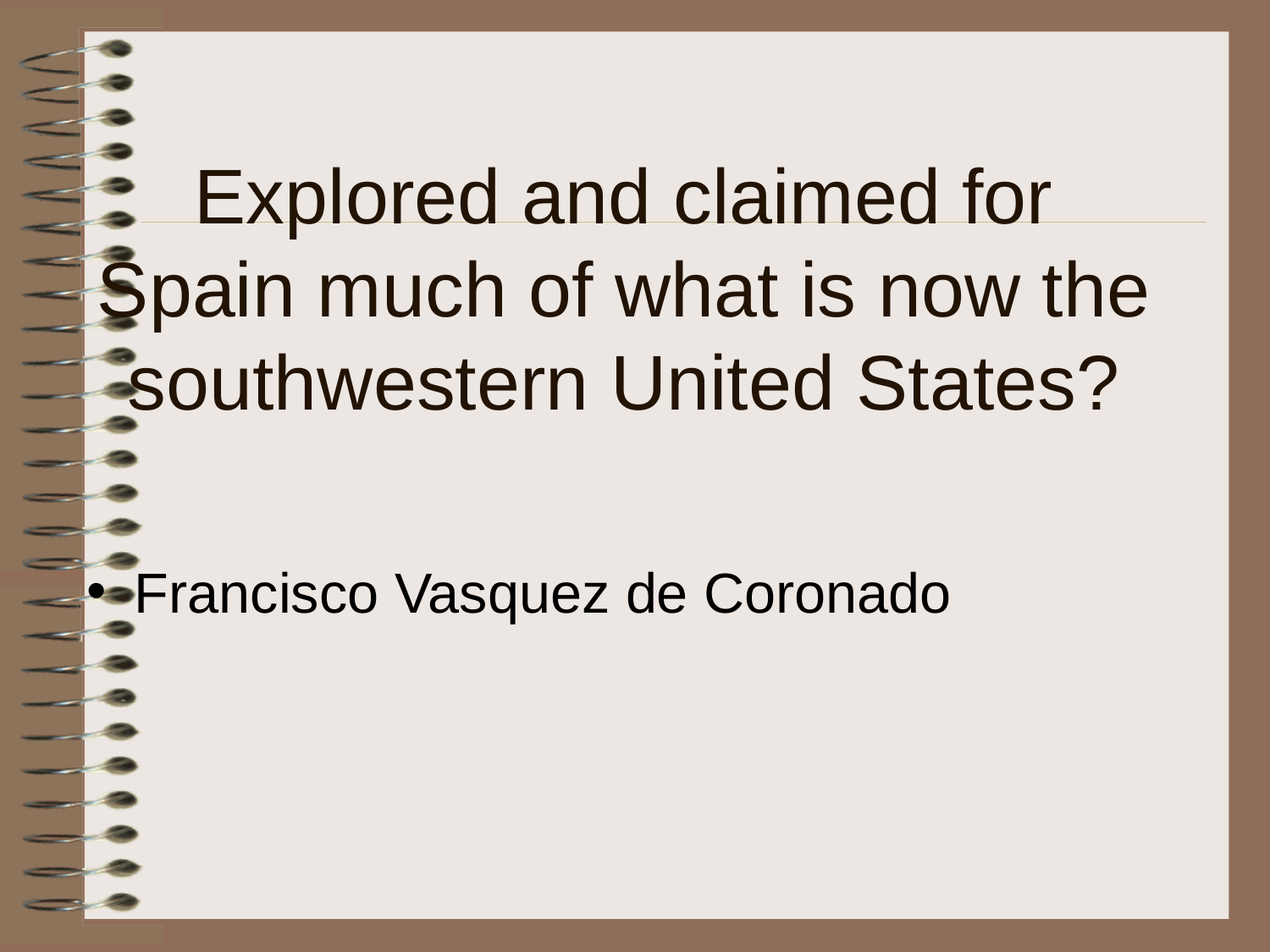

# Explored and claimed for Spain much of what is now the southwestern United States?
Francisco Vasquez de Coronado